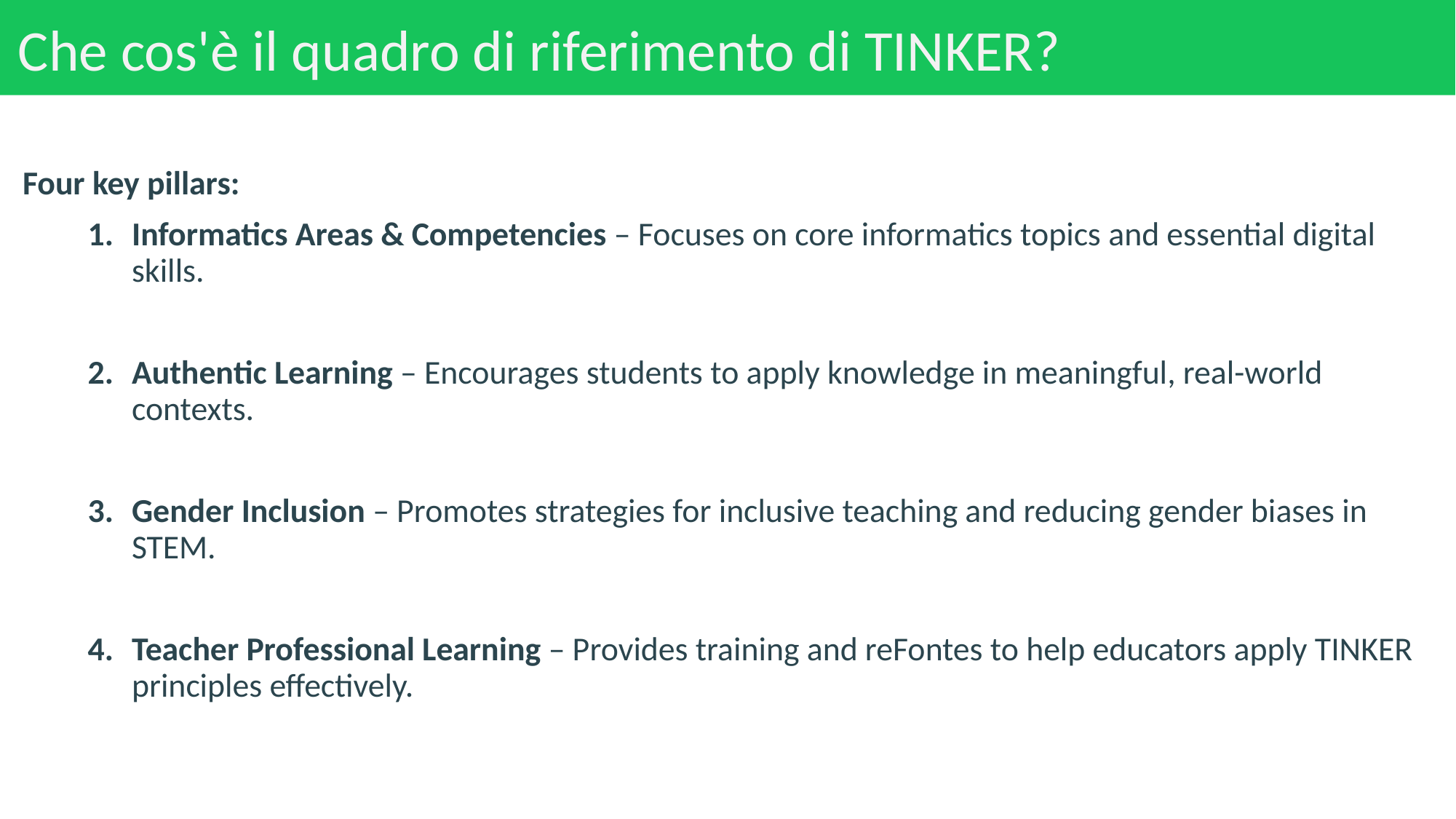

# Che cos'è il quadro di riferimento di TINKER?

Four key pillars:
Informatics Areas & Competencies – Focuses on core informatics topics and essential digital skills.

Authentic Learning – Encourages students to apply knowledge in meaningful, real-world contexts.

Gender Inclusion – Promotes strategies for inclusive teaching and reducing gender biases in STEM.

Teacher Professional Learning – Provides training and reFontes to help educators apply TINKER principles effectively.